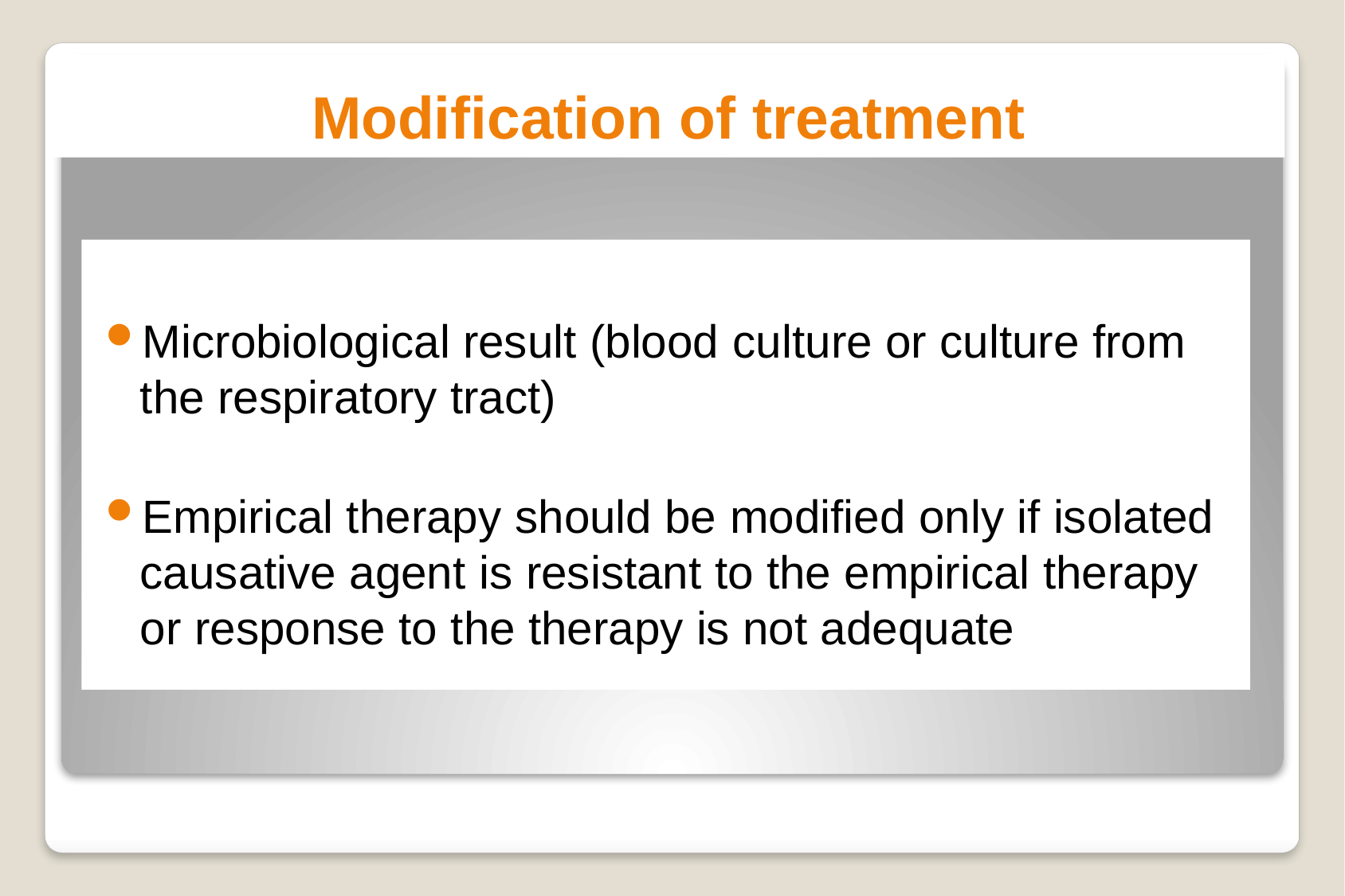

# Modification of treatment

Microbiological result (blood culture or culture from the respiratory tract)

Empirical therapy should be modified only if isolated causative agent is resistant to the empirical therapy or response to the therapy is not adequate